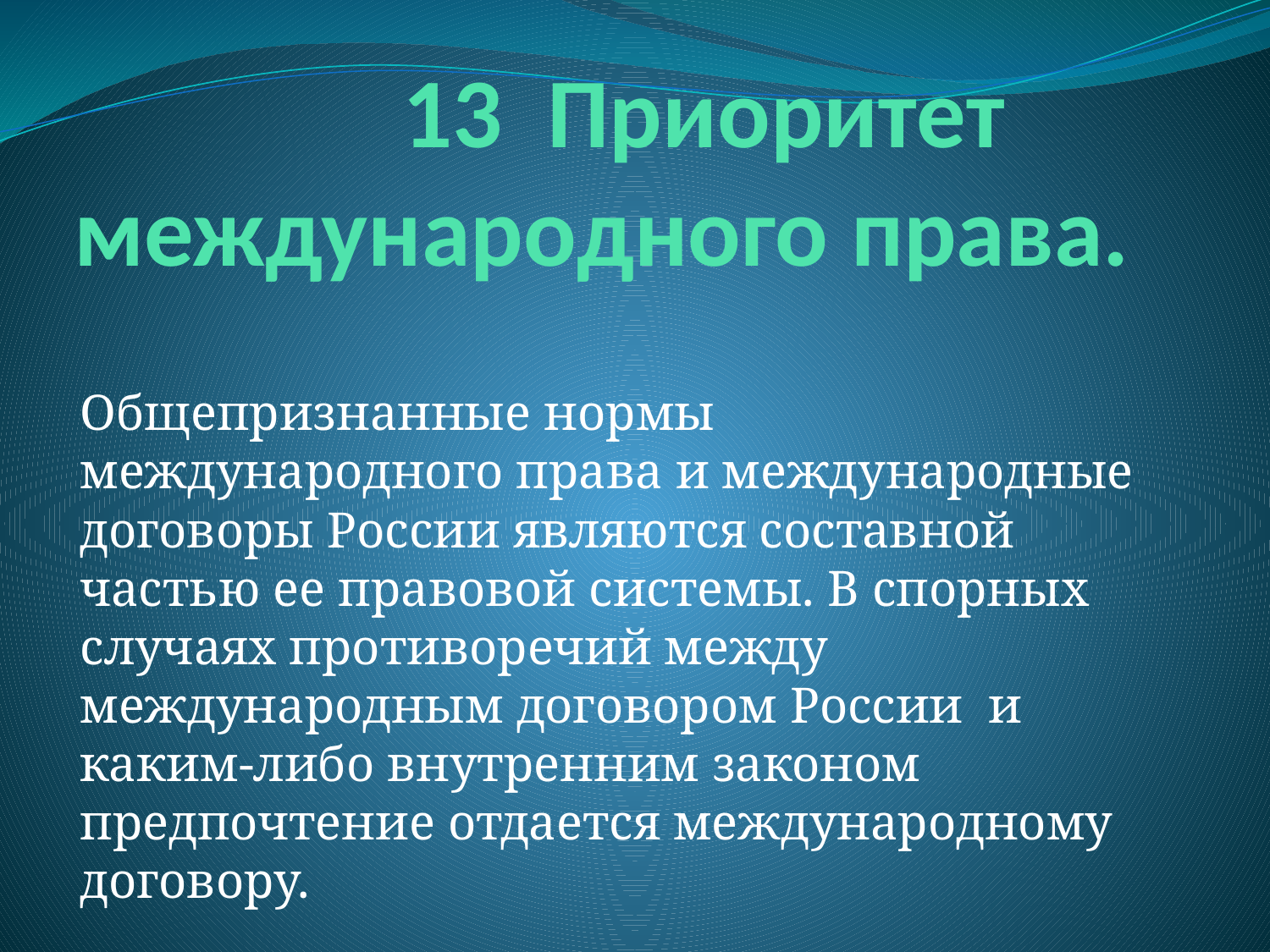

# 13  Приоритет международного права.
Общепризнанные нормы международного права и международные договоры России являются составной частью ее правовой системы. В спорных случаях противоречий между  международным договором России  и каким-либо внутренним законом предпочтение отдается международному договору.